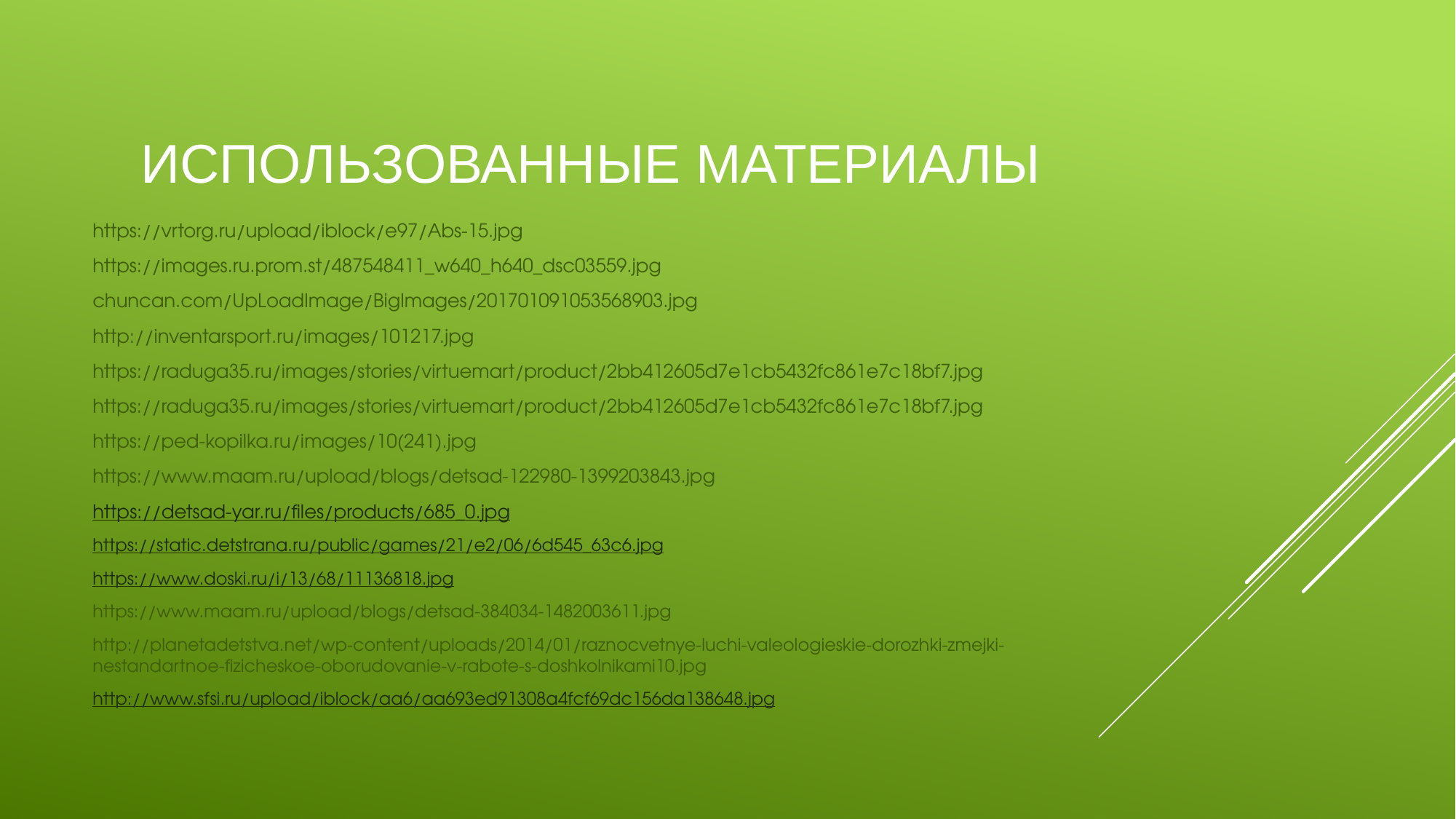

# Использованные материалы
https://vrtorg.ru/upload/iblock/e97/Abs-15.jpg
https://images.ru.prom.st/487548411_w640_h640_dsc03559.jpg
chuncan.com/UpLoadImage/BigImages/201701091053568903.jpg
http://inventarsport.ru/images/101217.jpg
https://raduga35.ru/images/stories/virtuemart/product/2bb412605d7e1cb5432fc861e7c18bf7.jpg
https://raduga35.ru/images/stories/virtuemart/product/2bb412605d7e1cb5432fc861e7c18bf7.jpg
https://ped-kopilka.ru/images/10(241).jpg
https://www.maam.ru/upload/blogs/detsad-122980-1399203843.jpg
https://detsad-yar.ru/files/products/685_0.jpg
https://static.detstrana.ru/public/games/21/e2/06/6d545_63c6.jpg
https://www.doski.ru/i/13/68/11136818.jpg
https://www.maam.ru/upload/blogs/detsad-384034-1482003611.jpg
http://planetadetstva.net/wp-content/uploads/2014/01/raznocvetnye-luchi-valeologieskie-dorozhki-zmejki-nestandartnoe-fizicheskoe-oborudovanie-v-rabote-s-doshkolnikami10.jpg
http://www.sfsi.ru/upload/iblock/aa6/aa693ed91308a4fcf69dc156da138648.jpg